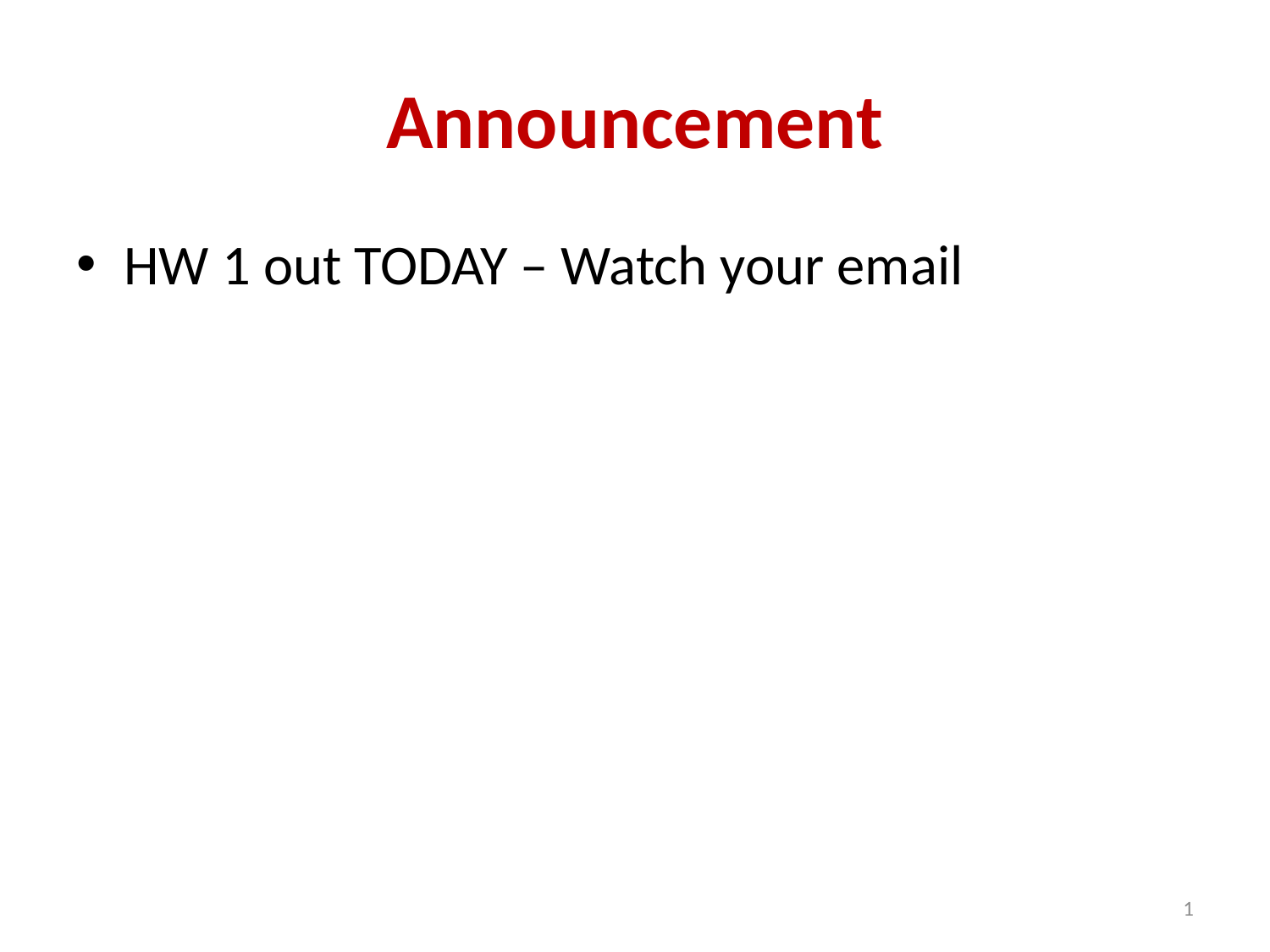

# Announcement
HW 1 out TODAY – Watch your email

1